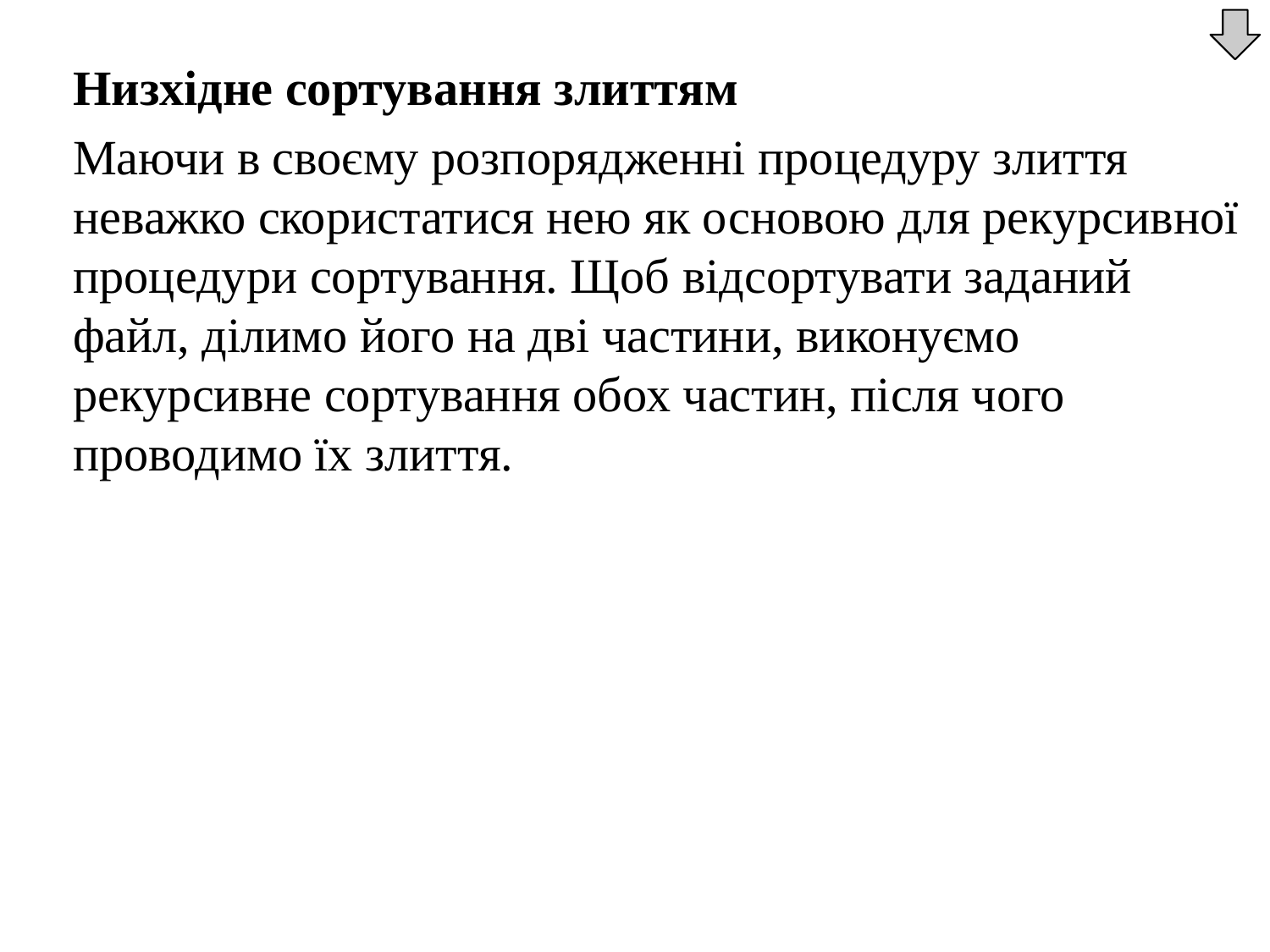

Низхідне сортування злиттям
	Маючи в своєму розпорядженні процедуру злиття неважко скористатися нею як основою для рекурсивної процедури сортування. Щоб відсортувати заданий файл, ділимо його на дві частини, виконуємо рекурсивне сортування обох частин, після чого проводимо їх злиття.